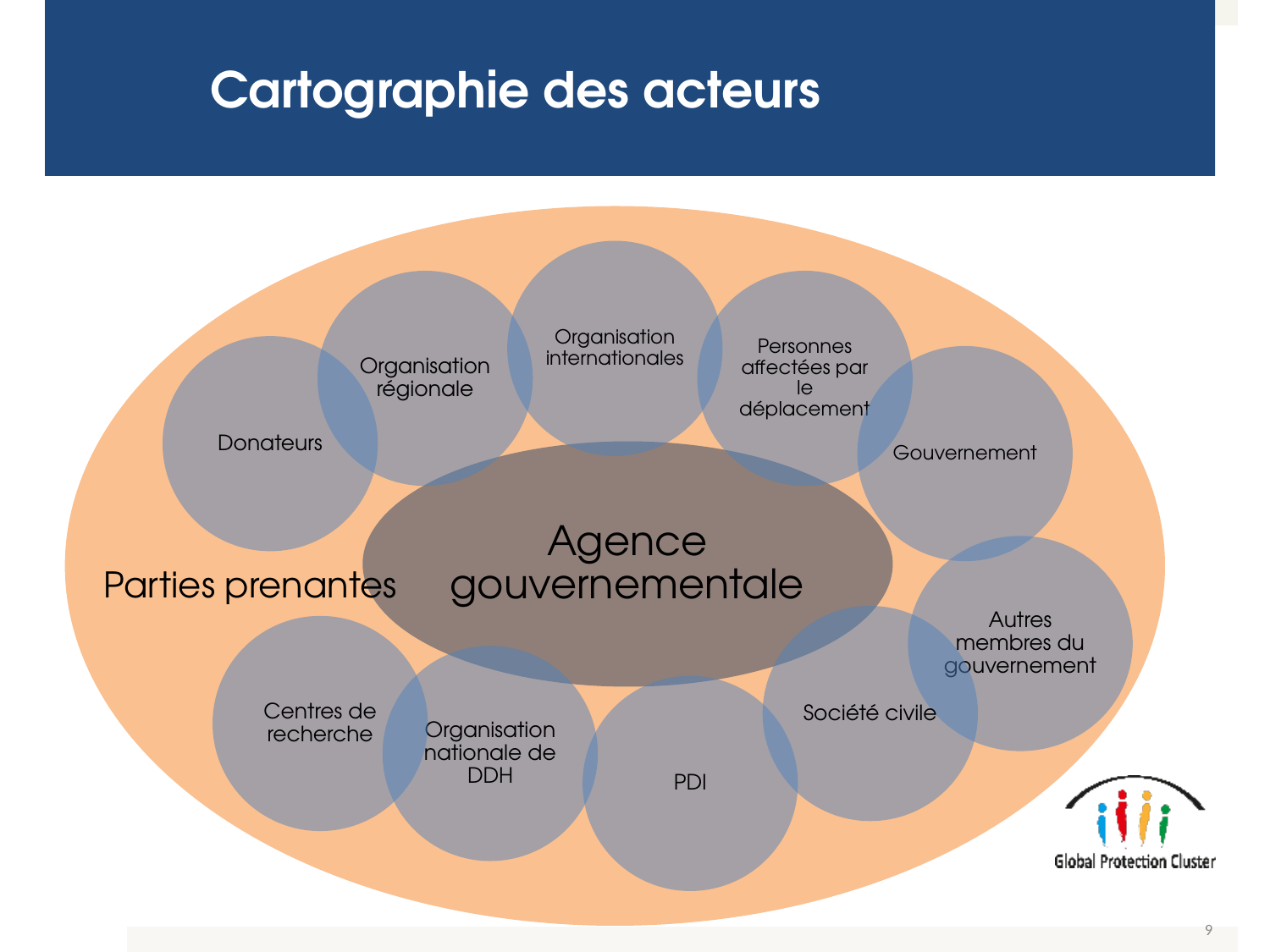

# Cartographie des acteurs
Agence gouvernementale
Organisation internationales
Personnes affectées par le déplacement
Gouvernement
Autres membres du gouvernement
Société civile
PDI
Organisation nationale de DDH
Centres de recherche
Donateurs
Organisation régionale

Parties prenantes